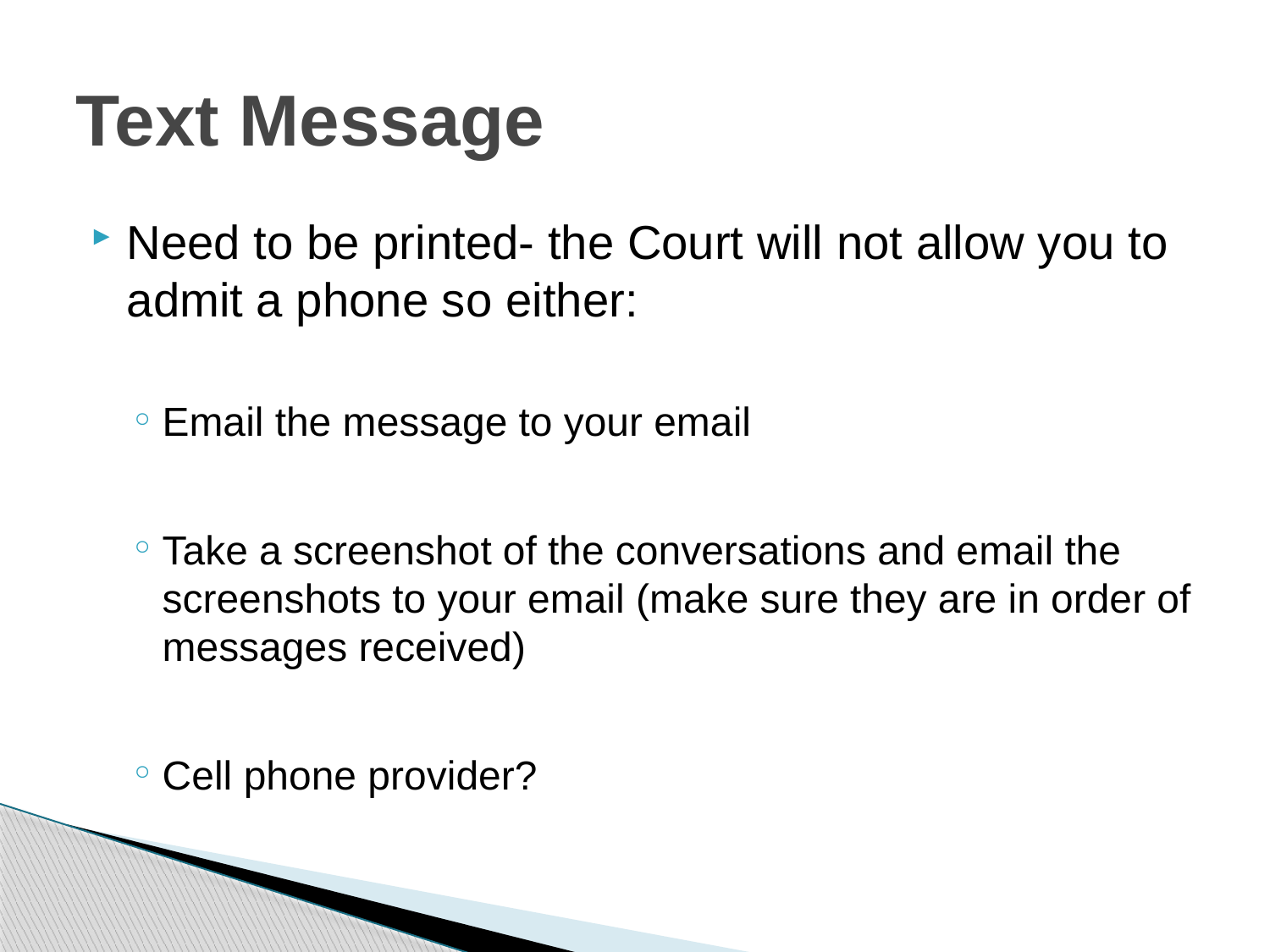

# Text Message
Need to be printed- the Court will not allow you to admit a phone so either:

Email the message to your email

Take a screenshot of the conversations and email the screenshots to your email (make sure they are in order of messages received)

Cell phone provider?